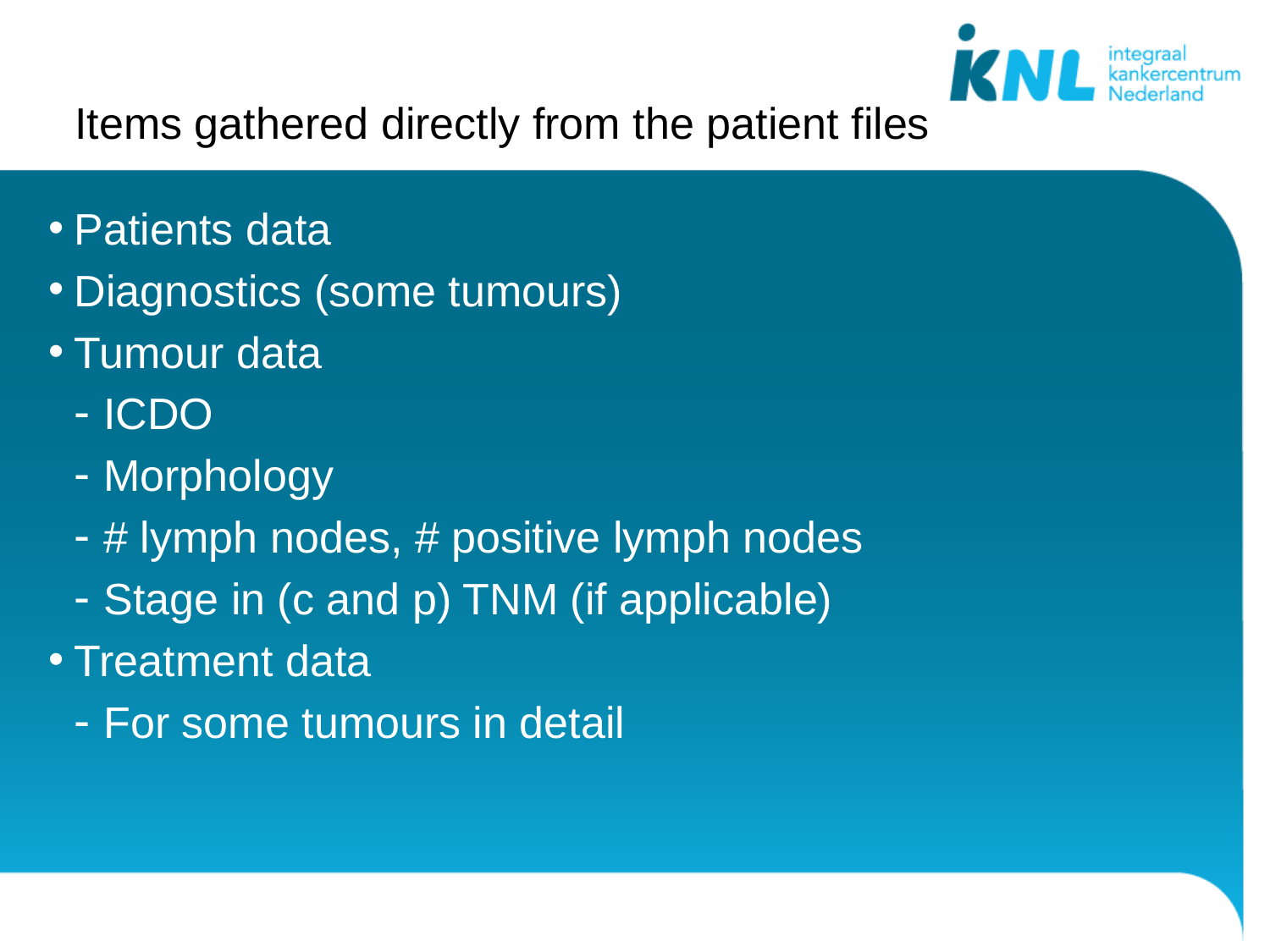

# Items gathered directly from the patient files
Patients data
Diagnostics (some tumours)
Tumour data
ICDO
Morphology
# lymph nodes, # positive lymph nodes
Stage in (c and p) TNM (if applicable)
Treatment data
For some tumours in detail